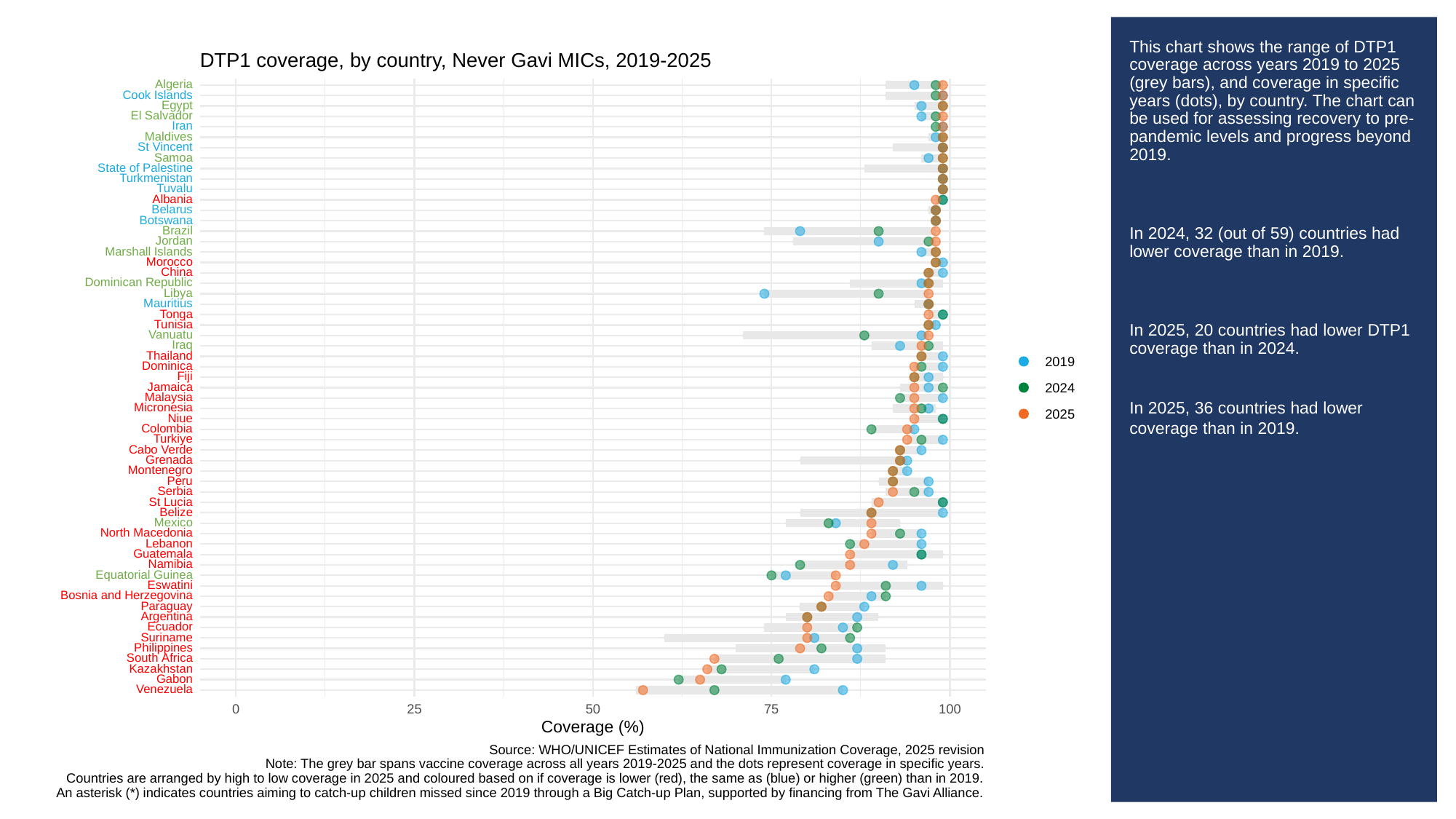

# This chart shows the range of DTP1 coverage across years 2019 to 2025 (grey bars), and coverage in specific years (dots), by country. The chart can be used for assessing recovery to pre-pandemic levels and progress beyond 2019.

In 2024, 32 (out of 59) countries had lower coverage than in 2019.

In 2025, 20 countries had lower DTP1 coverage than in 2024.

In 2025, 36 countries had lower coverage than in 2019.

DTP1 coverage, by country, Never Gavi MICs, 2019-2025

Algeria

Cook
Islands

Egypt

El
Salvador

Iran

Maldives

St
Vincent

Samoa

State
of
Palestine

Turkmenistan

Tuvalu

Albania

Belarus

Botswana

Brazil

Jordan

Marshall
Islands

Morocco

China

Dominican
Republic

Libya

Mauritius

Tonga

Tunisia

Vanuatu

Iraq

Thailand

2019

Dominica

Fiji

Jamaica
2024

Malaysia

Micronesia

2025

Niue

Colombia

Turkiye

Cabo
Verde

Grenada

Montenegro

Peru

Serbia

St
Lucia

Belize

Mexico

North
Macedonia

Lebanon

Guatemala

Namibia

Equatorial
Guinea

Eswatini

Bosnia
and
Herzegovina

Paraguay

Argentina

Ecuador

Suriname

Philippines

South
Africa

Kazakhstan

Gabon

Venezuela

0
25
50
75
100
Coverage (%)
Source: WHO/UNICEF Estimates of National Immunization Coverage, 2025 revision
Note: The grey bar spans vaccine coverage across all years 2019-2025 and the dots represent coverage in specific years.
Countries are arranged by high to low coverage in 2025 and coloured based on if coverage is lower (red), the same as (blue) or higher (green) than in 2019.
An asterisk (*) indicates countries aiming to catch-up children missed since 2019 through a Big Catch-up Plan, supported by financing from The Gavi Alliance.